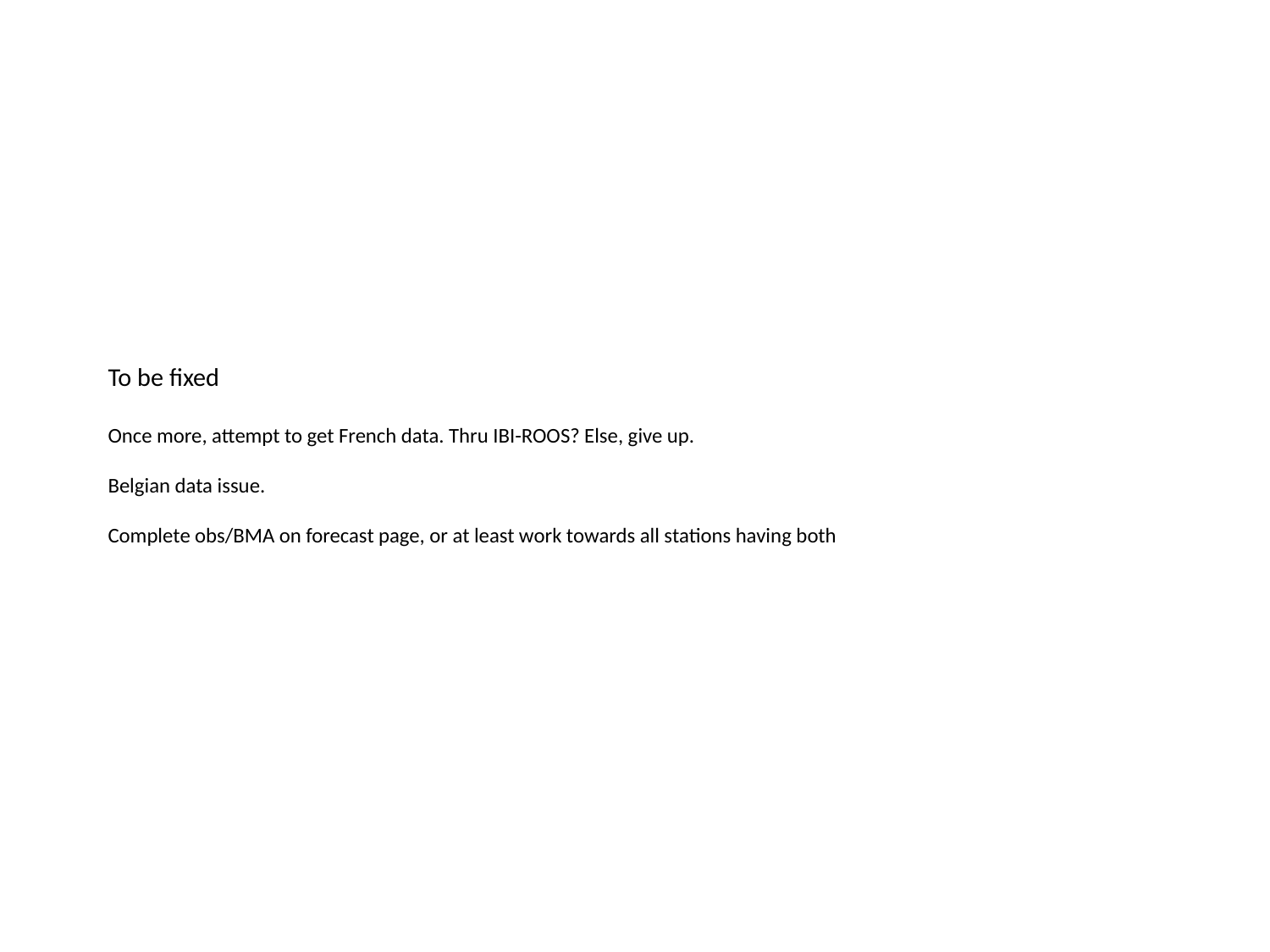

# To be fixed Once more, attempt to get French data. Thru IBI-ROOS? Else, give up. Belgian data issue. Complete obs/BMA on forecast page, or at least work towards all stations having both